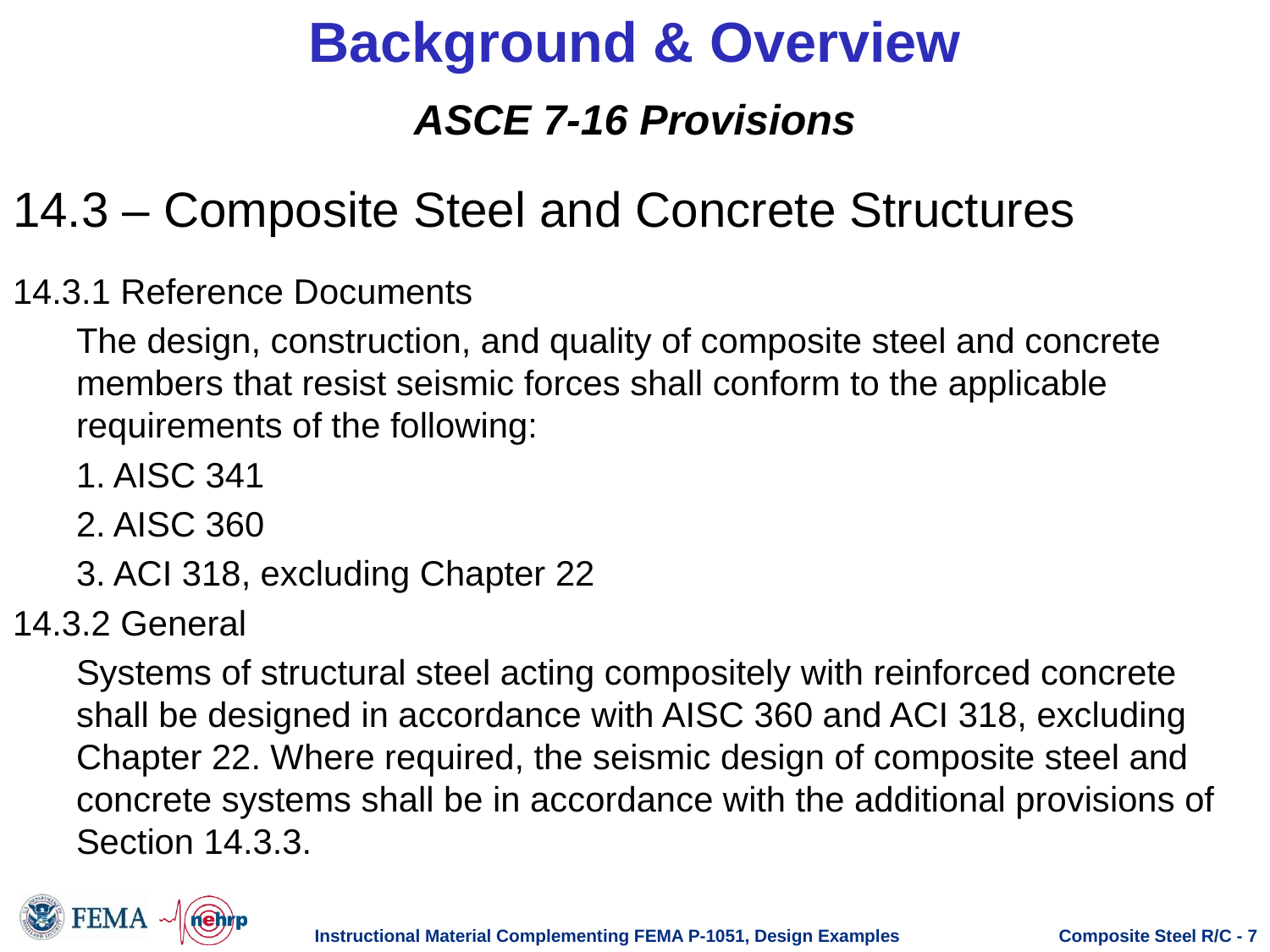

# Background & Overview
ASCE 7-16 Provisions

14.3 – Composite Steel and Concrete Structures

14.3.1 Reference Documents
The design, construction, and quality of composite steel and concrete members that resist seismic forces shall conform to the applicable requirements of the following:
1. AISC 341
2. AISC 360
3. ACI 318, excluding Chapter 22
14.3.2 General
Systems of structural steel acting compositely with reinforced concrete shall be designed in accordance with AISC 360 and ACI 318, excluding Chapter 22. Where required, the seismic design of composite steel and concrete systems shall be in accordance with the additional provisions of Section 14.3.3.
Instructional Material Complementing FEMA P-1051, Design Examples
Composite Steel R/C - 7